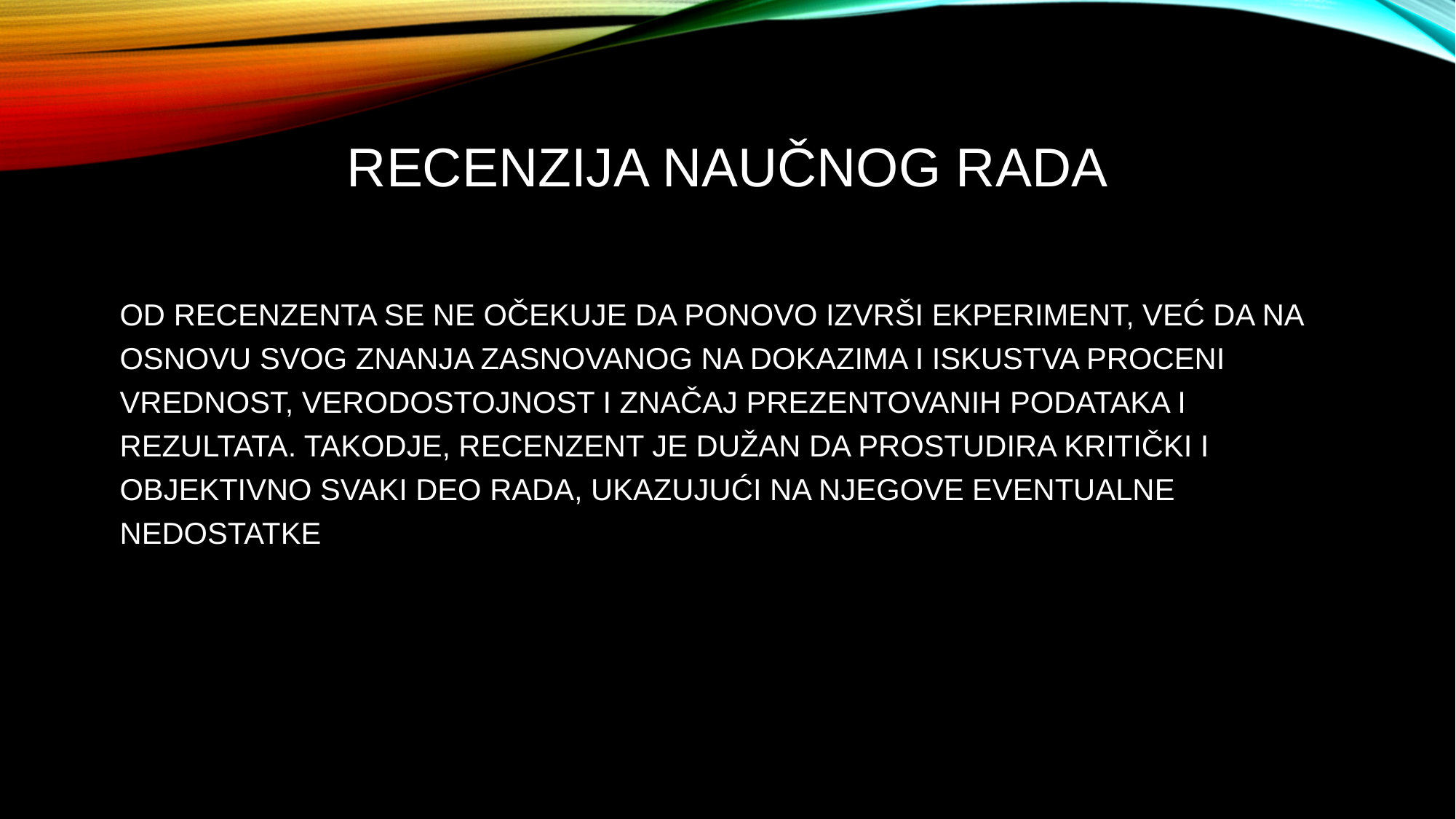

Recenzija naučnog rada
Od recenzenta se ne očekuje da ponovo izvrši ekperiment, već da na osnovu svog znanja zasnovanog na dokazima i iskustva proceni vrednost, verodostojnost I značaj prezentovanih podataka i rezultata. Takodje, recenzent je dužan da prostudira kritički I objektivno svaki deo rada, ukazujući na njegove eventualne nedostatke